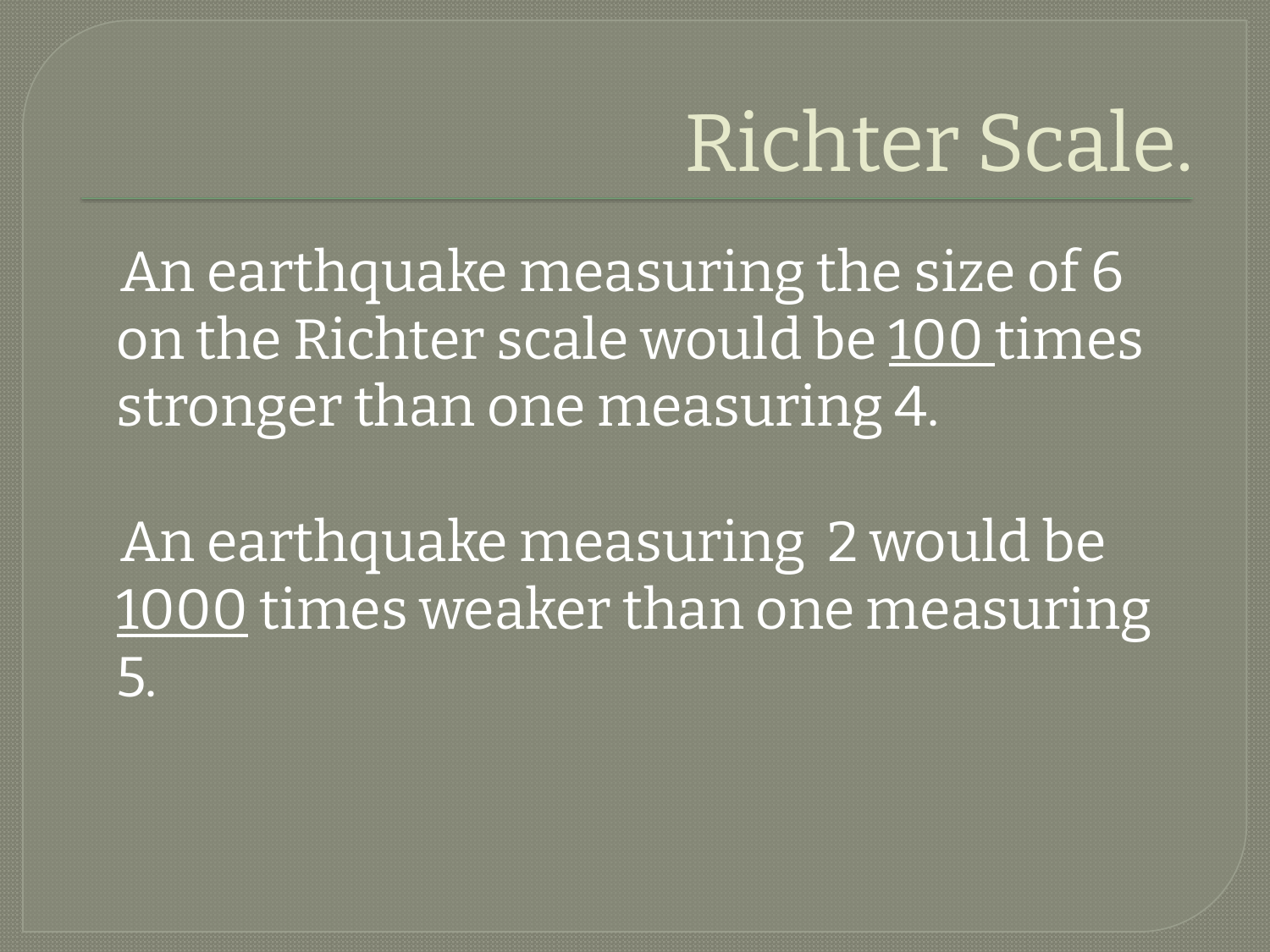

# Richter Scale.
    An earthquake measuring the size of 6 on the Richter scale would be 100 times stronger than one measuring 4.

    An earthquake measuring  2 would be 1000 times weaker than one measuring 5.